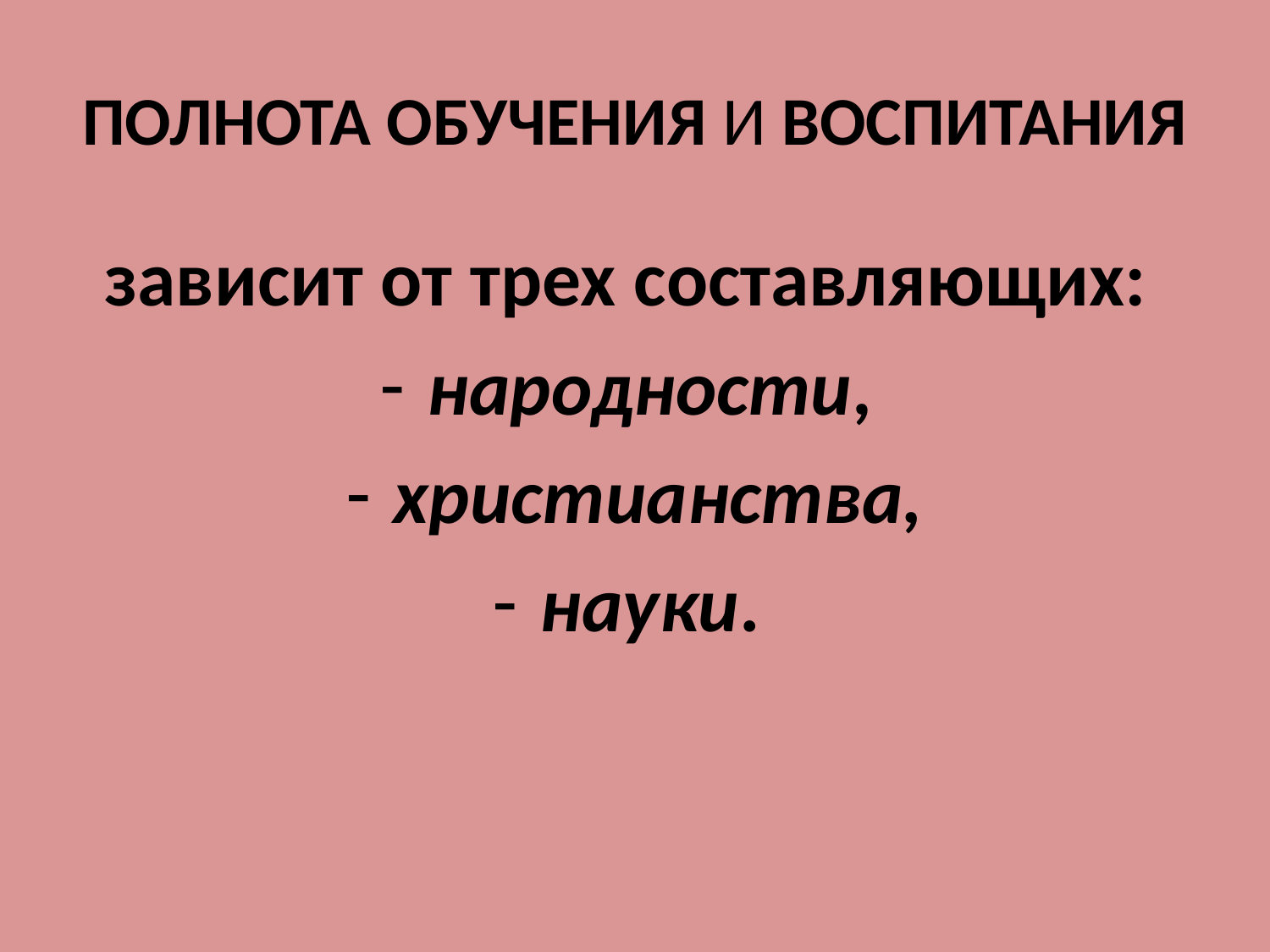

# ПОЛНОТА ОБУЧЕНИЯ И ВОСПИТАНИЯ
зависит от трех составляющих:
народности,
христианства,
науки.